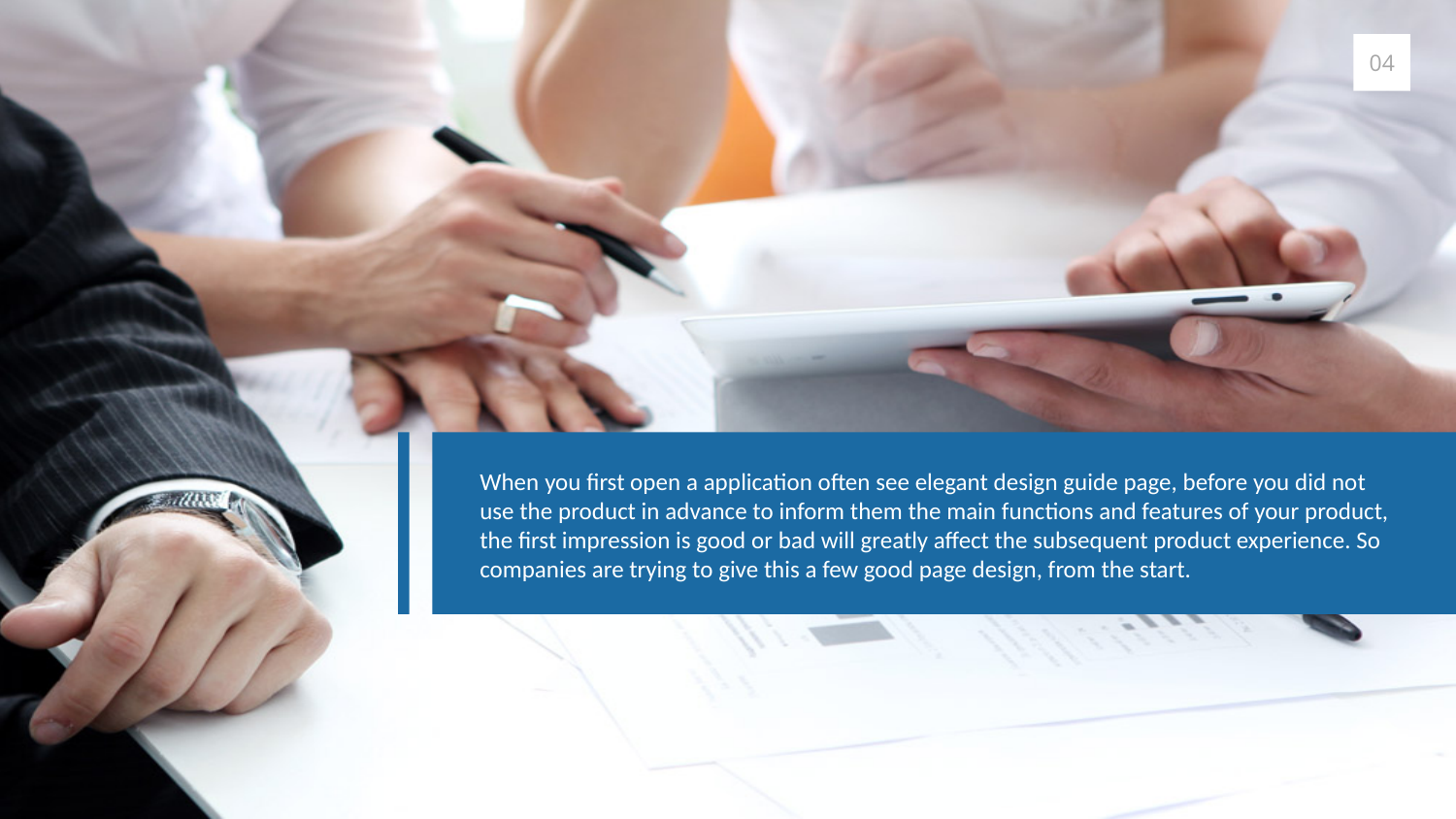

04

When you first open a application often see elegant design guide page, before you did not use the product in advance to inform them the main functions and features of your product, the first impression is good or bad will greatly affect the subsequent product experience. So companies are trying to give this a few good page design, from the start.